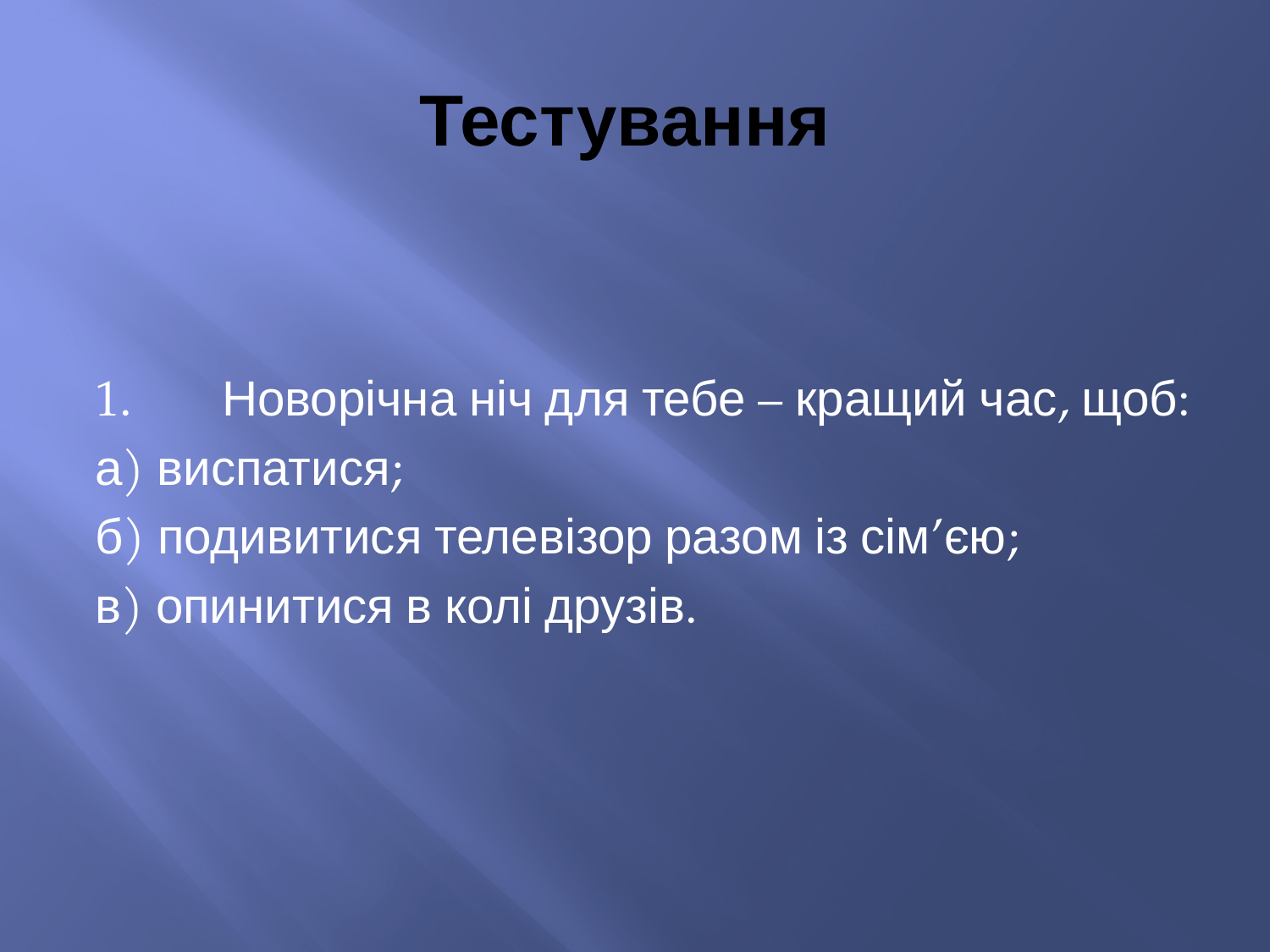

# Тестування

1.	Новорічна ніч для тебе – кращий час, щоб:
а) виспатися;
б) подивитися телевізор разом із сім’єю;
в) опинитися в колі друзів.